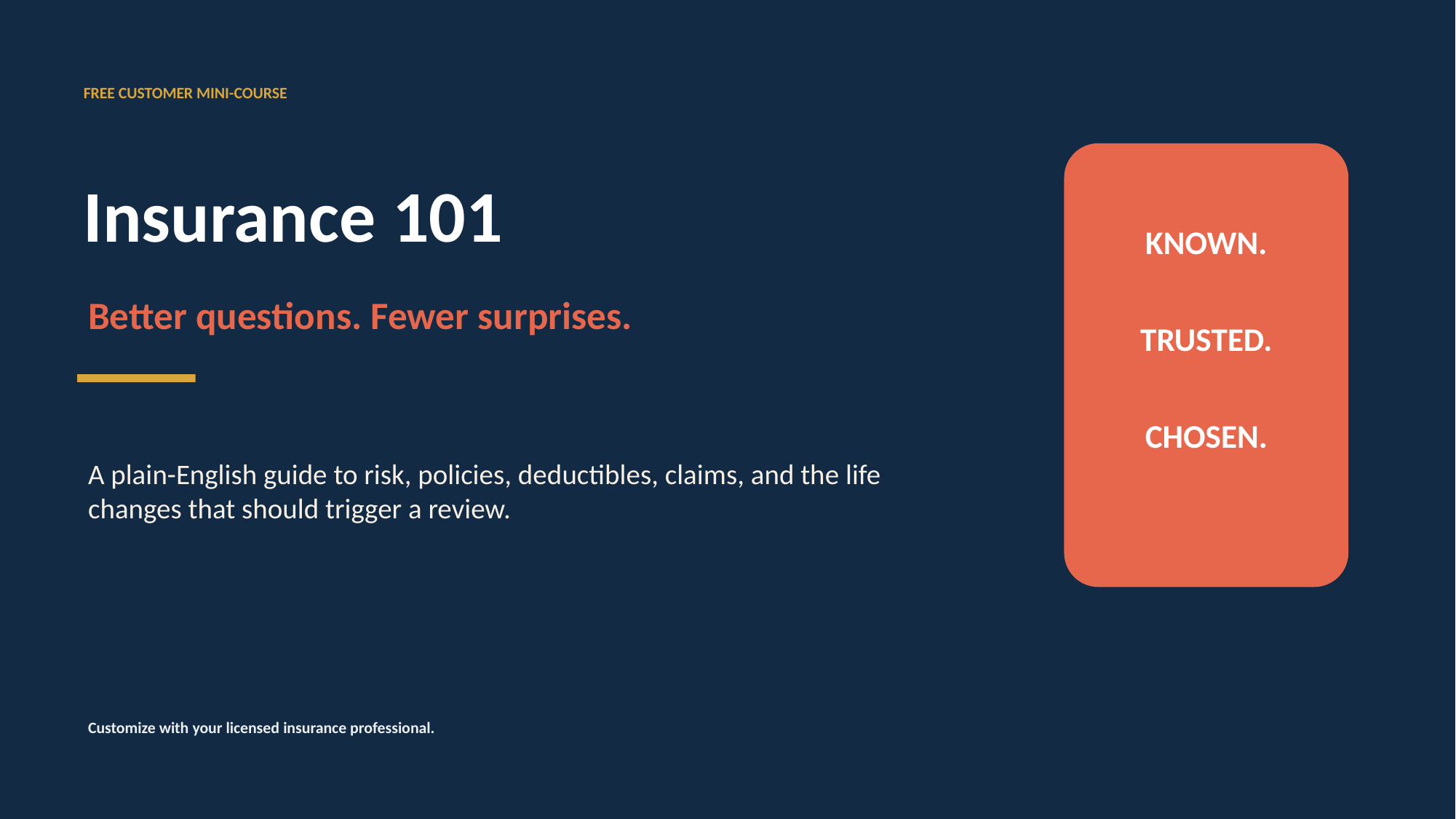

FREE CUSTOMER MINI-COURSE

Insurance 101
KNOWN.
Better questions. Fewer surprises.
TRUSTED.

CHOSEN.
A plain-English guide to risk, policies, deductibles, claims, and the life changes that should trigger a review.
Customize with your licensed insurance professional.